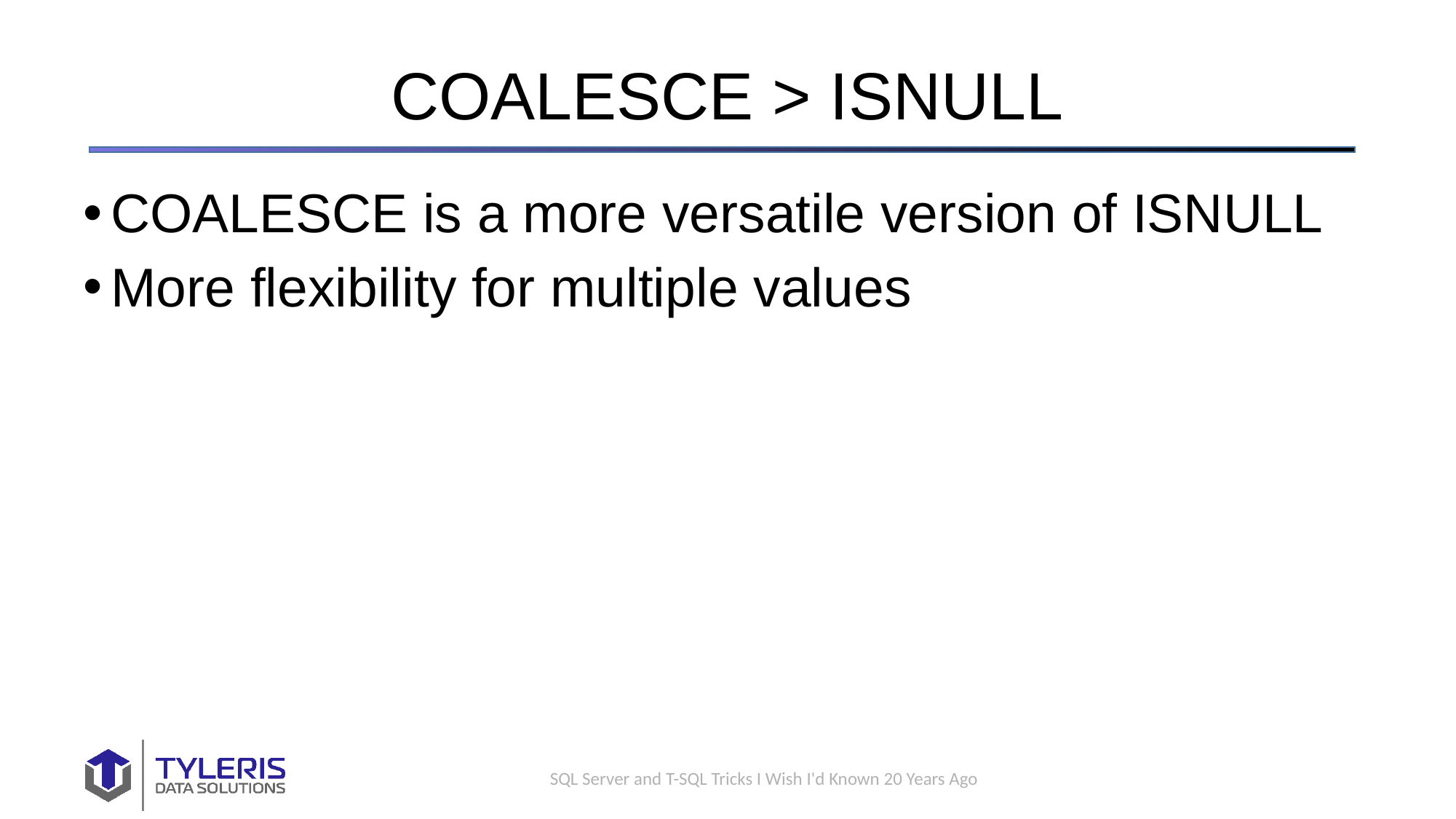

COALESCE > ISNULL

COALESCE is a more versatile version of ISNULL
More flexibility for multiple values

SQL Server and T-SQL Tricks I Wish I'd Known 20 Years Ago